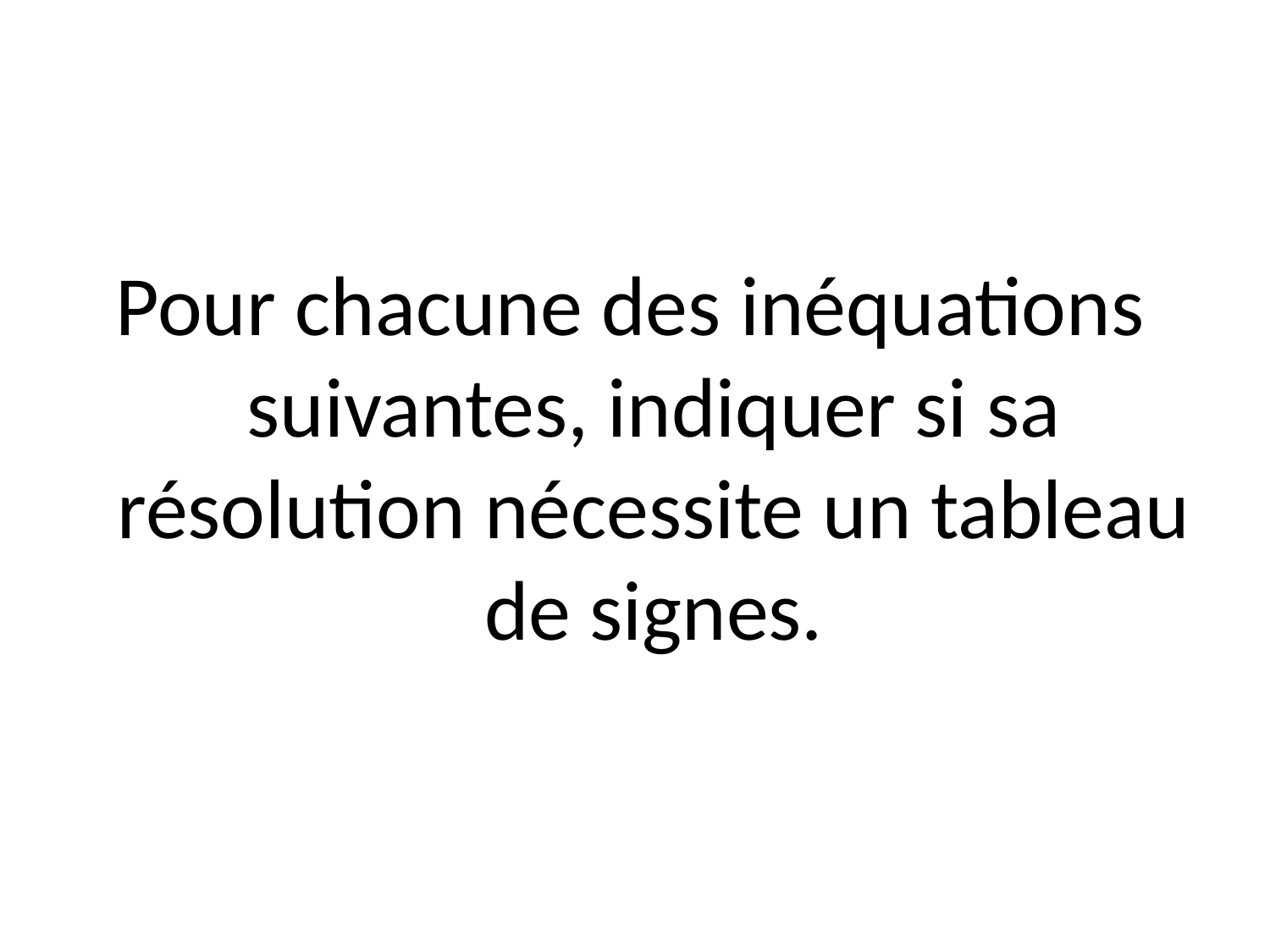

Pour chacune des inéquations suivantes, indiquer si sa résolution nécessite un tableau de signes.